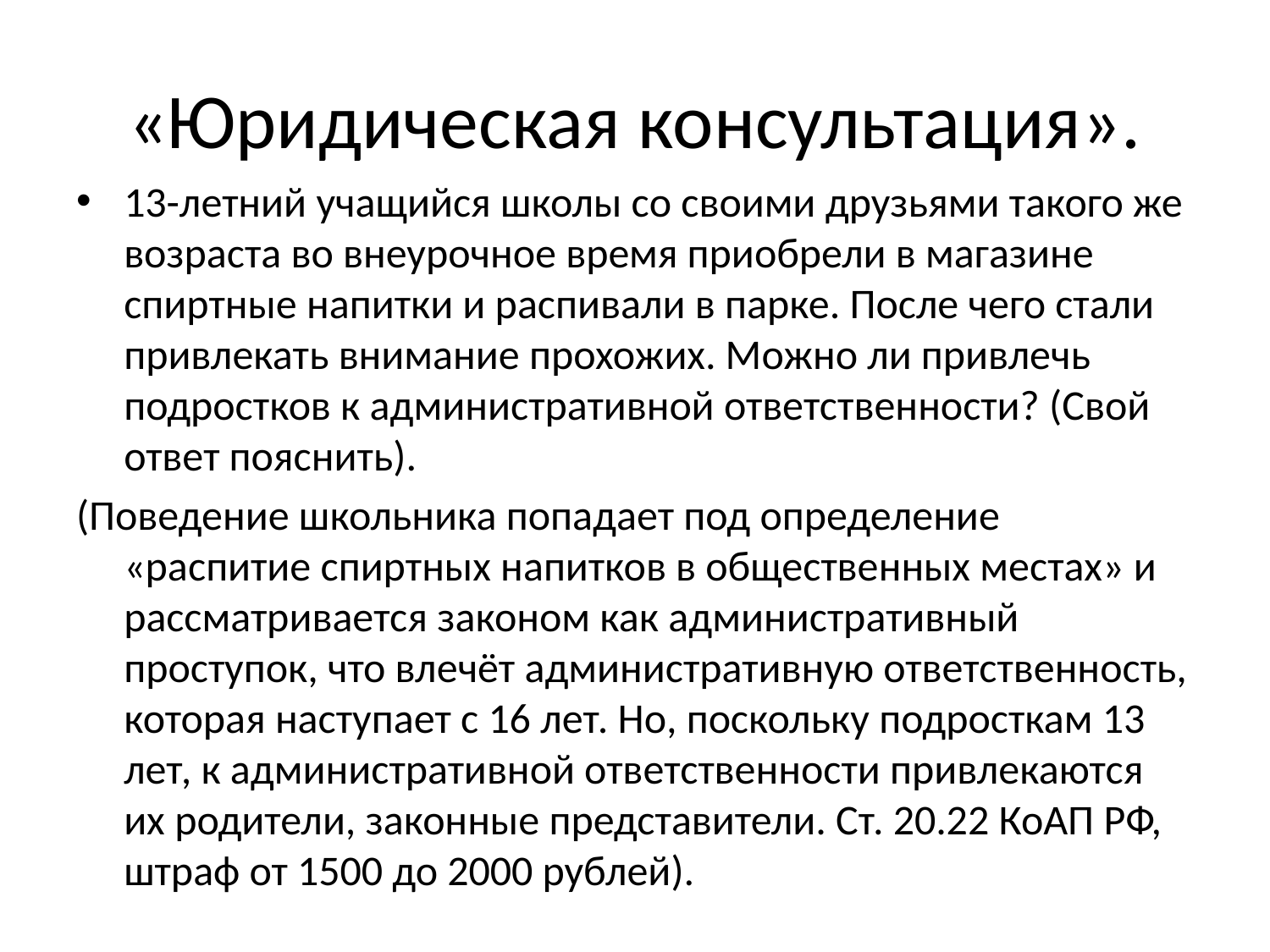

# «Юридическая консультация».
13-летний учащийся школы со своими друзьями такого же возраста во внеурочное время приобрели в магазине спиртные напитки и распивали в парке. После чего стали привлекать внимание прохожих. Можно ли привлечь подростков к административной ответственности? (Свой ответ пояснить).
(Поведение школьника попадает под определение «распитие спиртных напитков в общественных местах» и рассматривается законом как административный проступок, что влечёт административную ответственность, которая наступает с 16 лет. Но, поскольку подросткам 13 лет, к административной ответственности привлекаются их родители, законные представители. Ст. 20.22 КоАП РФ, штраф от 1500 до 2000 рублей).